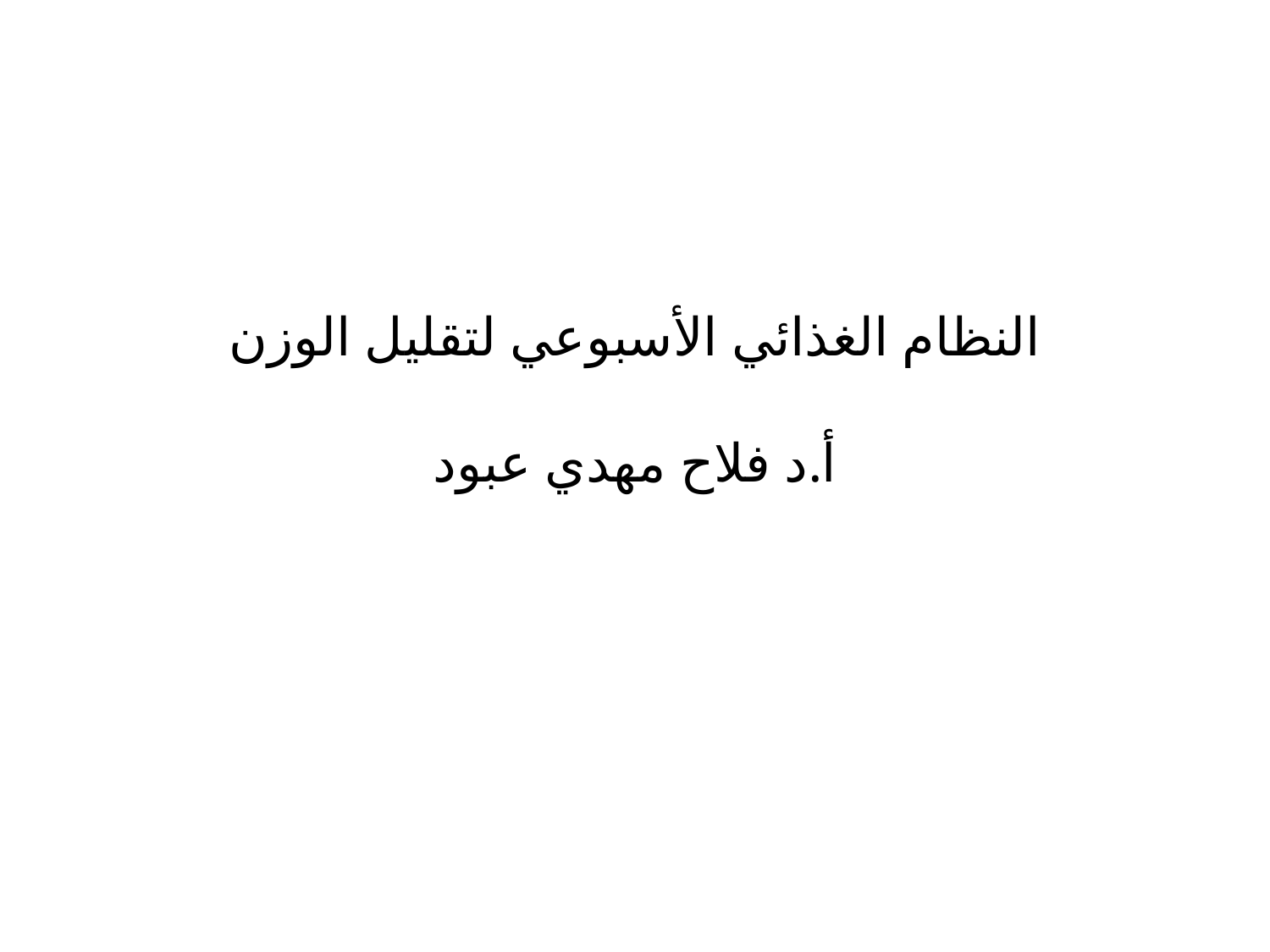

# النظام الغذائي الأسبوعي لتقليل الوزن أ.د فلاح مهدي عبود